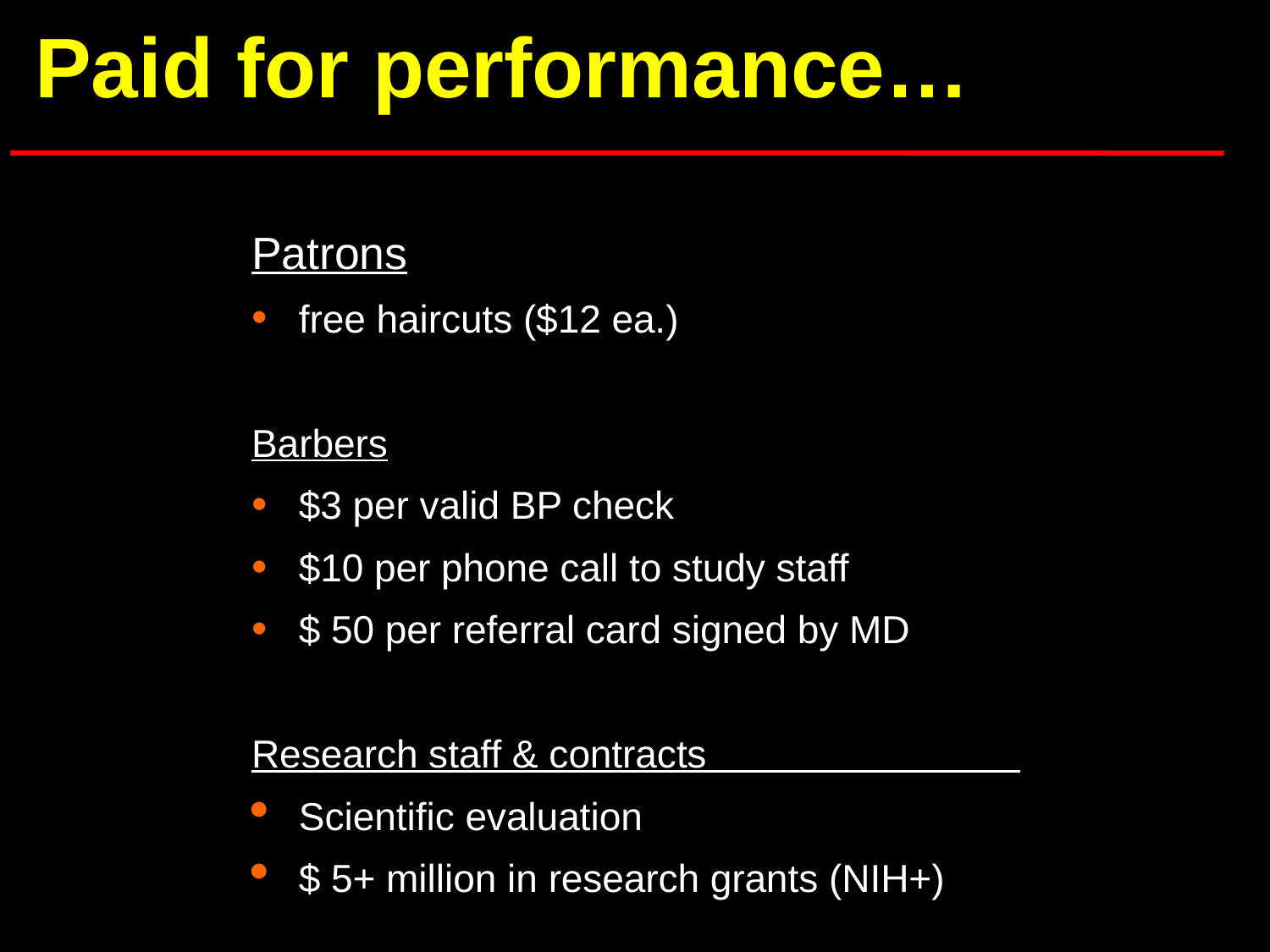

# Paid for performance…

Patrons
free haircuts ($12 ea.)

Barbers
$3 per valid BP check
$10 per phone call to study staff
$ 50 per referral card signed by MD

Research staff & contracts
Scientific evaluation
$ 5+ million in research grants (NIH+)